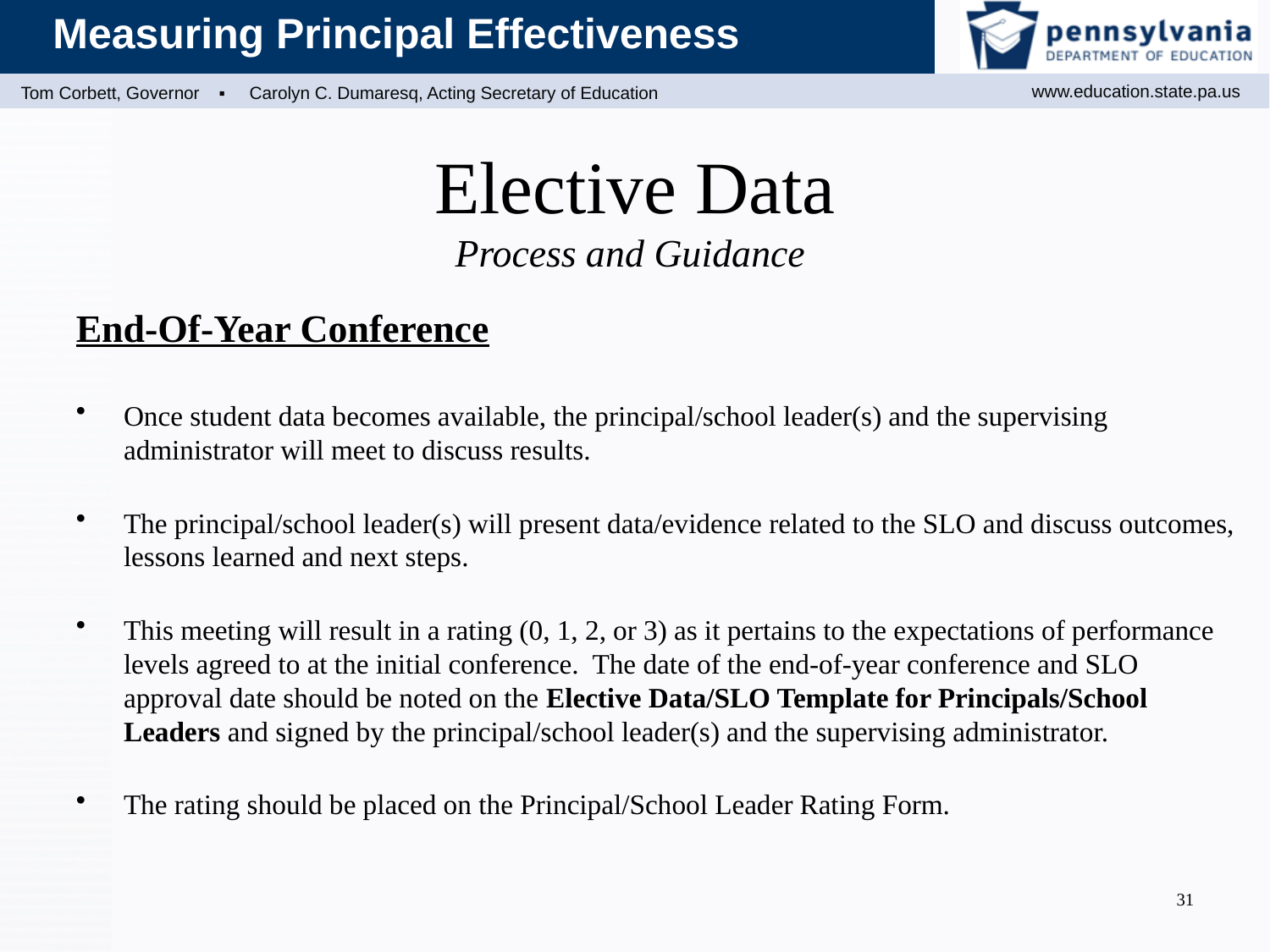

# Elective Data Process and Guidance
End-Of-Year Conference
Once student data becomes available, the principal/school leader(s) and the supervising administrator will meet to discuss results.
The principal/school leader(s) will present data/evidence related to the SLO and discuss outcomes, lessons learned and next steps.
This meeting will result in a rating (0, 1, 2, or 3) as it pertains to the expectations of performance levels agreed to at the initial conference.  The date of the end-of-year conference and SLO approval date should be noted on the Elective Data/SLO Template for Principals/School Leaders and signed by the principal/school leader(s) and the supervising administrator.
The rating should be placed on the Principal/School Leader Rating Form.

31